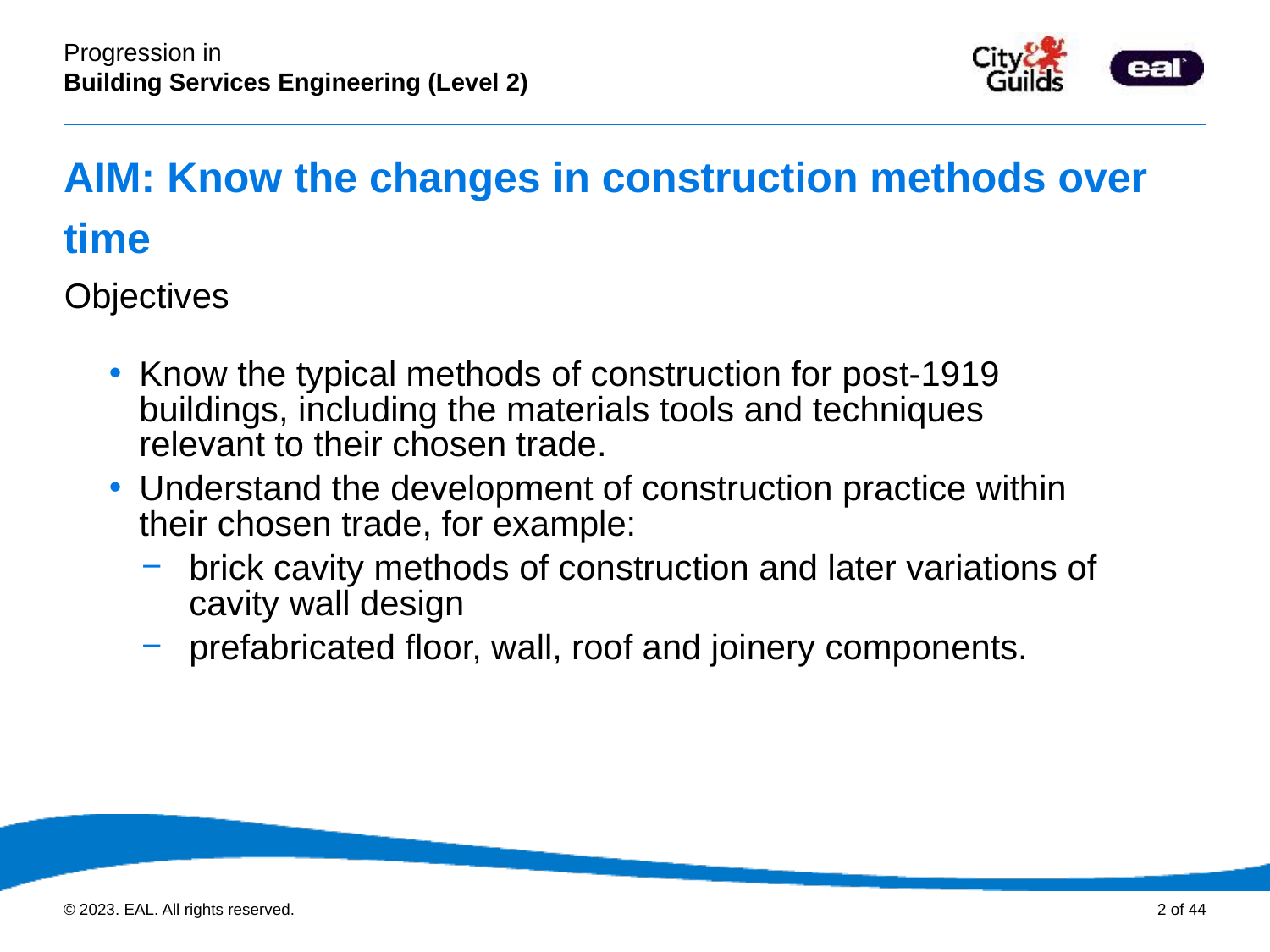

# AIM: Know the changes in construction methods over time

Objectives

Know the typical methods of construction for post-1919 buildings, including the materials tools and techniques relevant to their chosen trade.
Understand the development of construction practice within their chosen trade, for example:
brick cavity methods of construction and later variations of cavity wall design
prefabricated floor, wall, roof and joinery components.